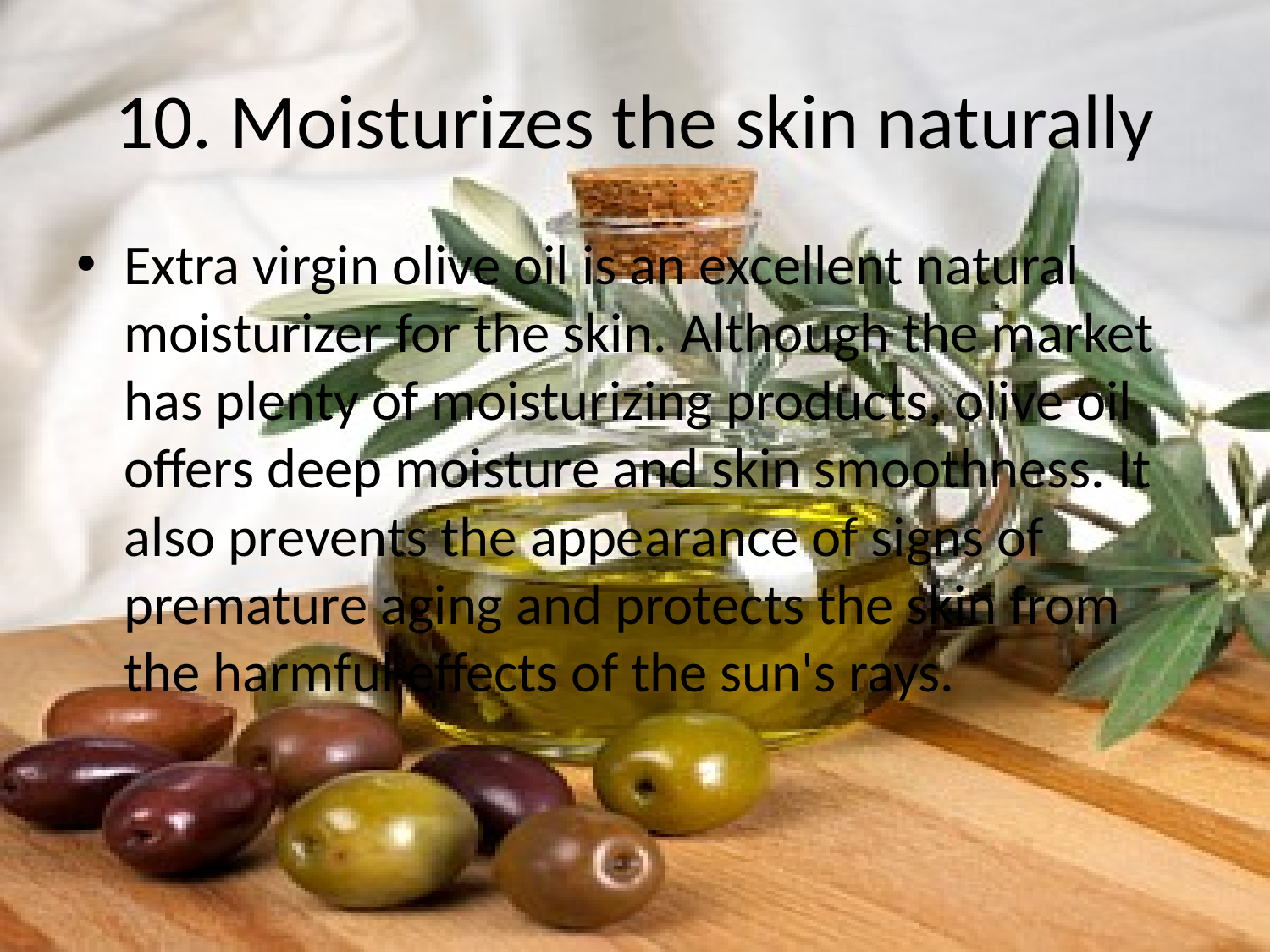

# 10. Moisturizes the skin naturally
Extra virgin olive oil is an excellent natural moisturizer for the skin. Although the market has plenty of moisturizing products, olive oil offers deep moisture and skin smoothness. It also prevents the appearance of signs of premature aging and protects the skin from the harmful effects of the sun's rays.